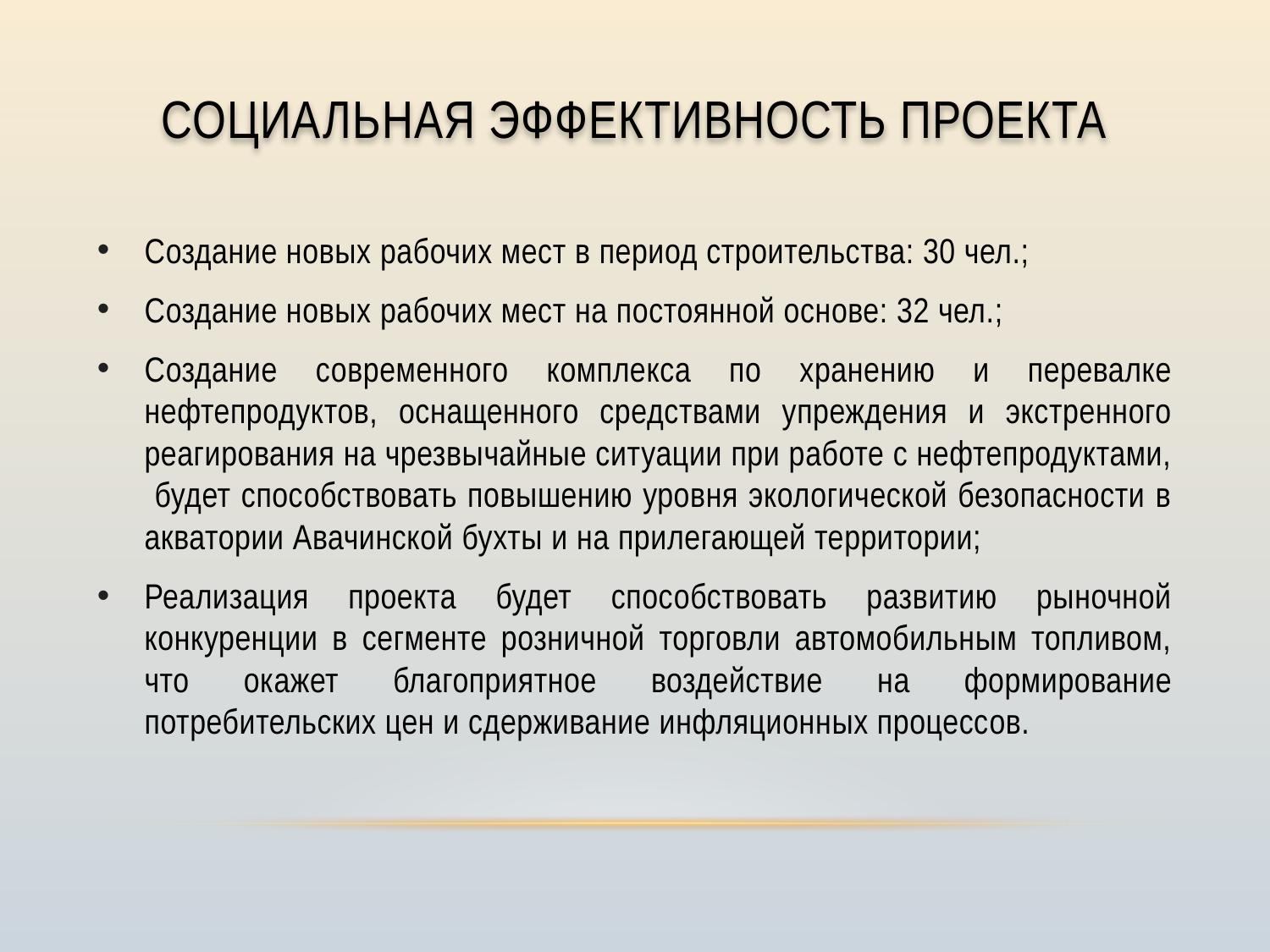

# Социальная эффективность проекта
Создание новых рабочих мест в период строительства: 30 чел.;
Создание новых рабочих мест на постоянной основе: 32 чел.;
Создание современного комплекса по хранению и перевалке нефтепродуктов, оснащенного средствами упреждения и экстренного реагирования на чрезвычайные ситуации при работе с нефтепродуктами,  будет способствовать повышению уровня экологической безопасности в акватории Авачинской бухты и на прилегающей территории;
Реализация проекта будет способствовать развитию рыночной конкуренции в сегменте розничной торговли автомобильным топливом, что окажет благоприятное воздействие на формирование потребительских цен и сдерживание инфляционных процессов.